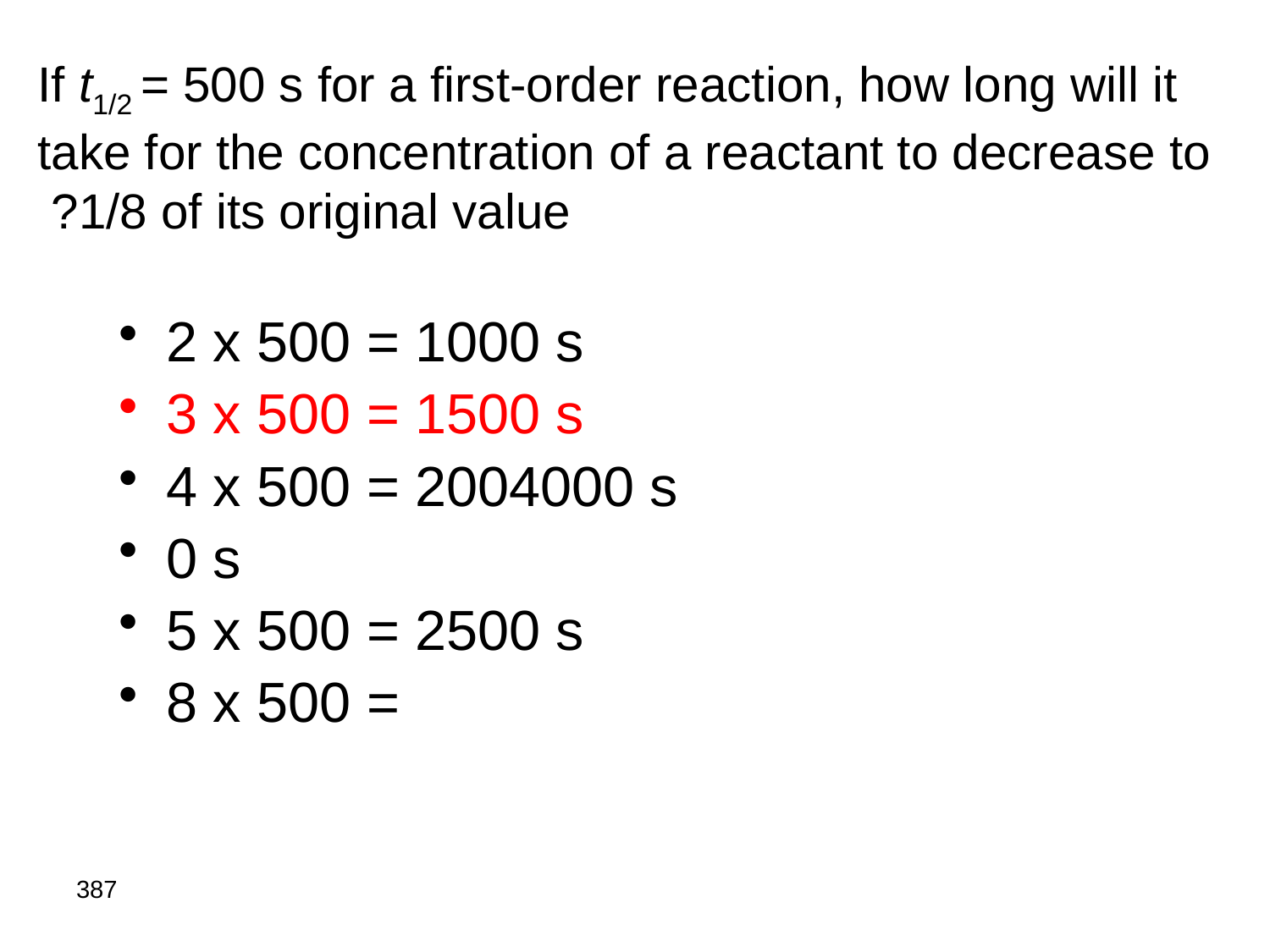

# If t1/2 = 500 s for a first-order reaction, how long will it take for the concentration of a reactant to decrease to 1/8 of its original value?
2 x 500 = 1000 s
3 x 500 = 1500 s
4 x 500 = 2004000 s
0 s
5 x 500 = 2500 s
8 x 500 =
387